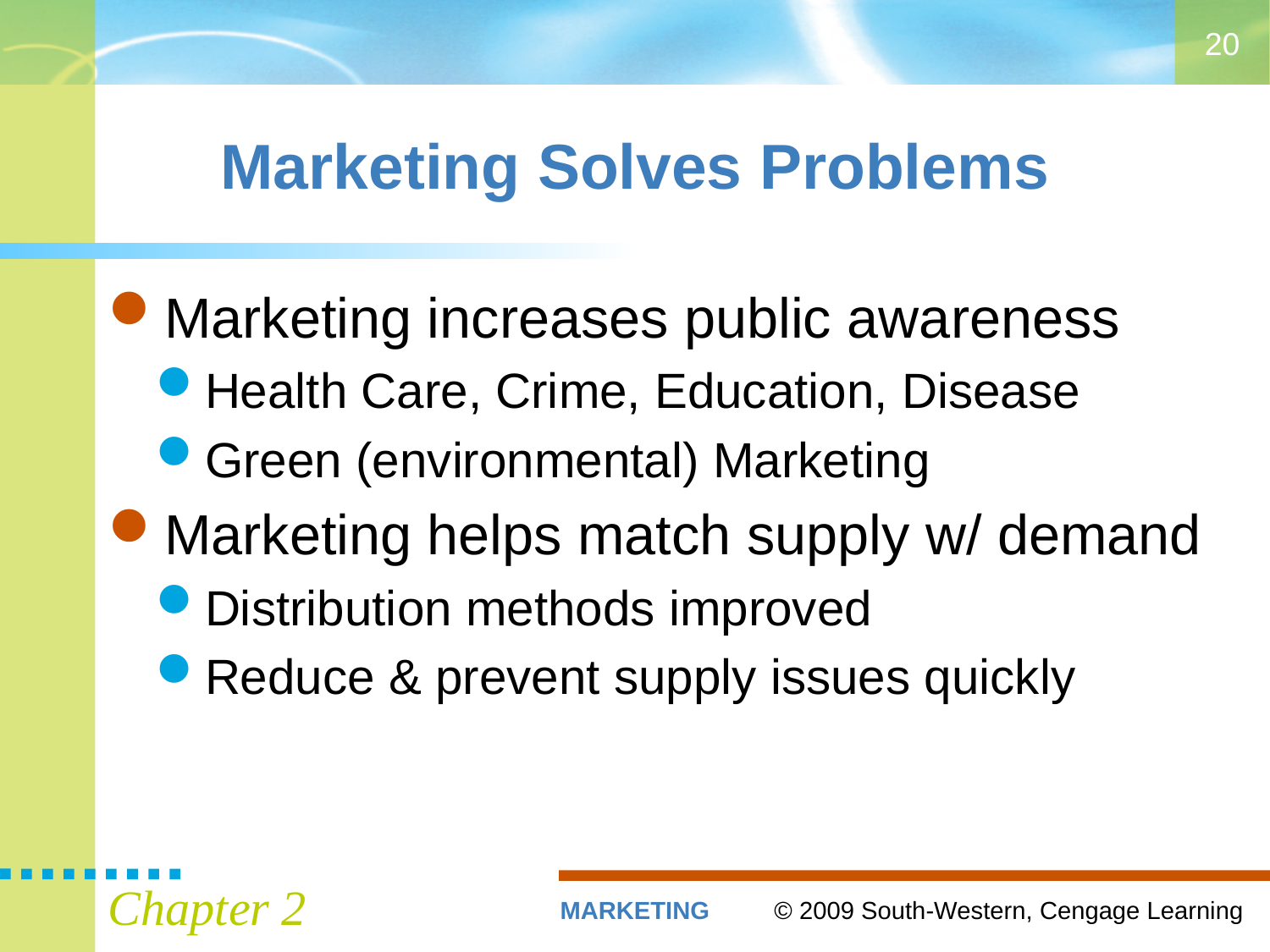

20
# Marketing Solves Problems
Marketing increases public awareness
Health Care, Crime, Education, Disease
Green (environmental) Marketing
Marketing helps match supply w/ demand
Distribution methods improved
Reduce & prevent supply issues quickly
Chapter 2